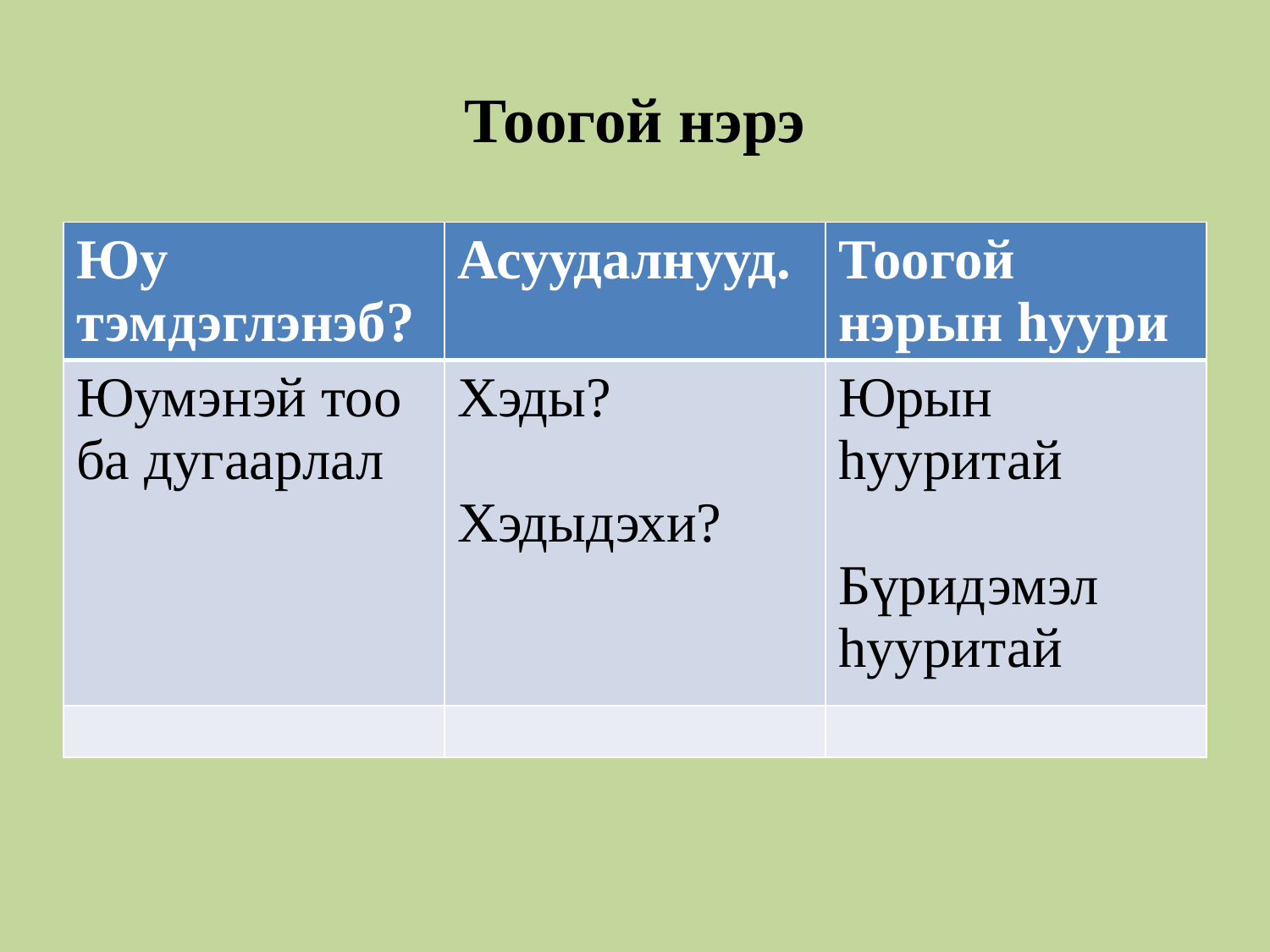

# Тоогой нэрэ
| Юу тэмдэглэнэб? | Асуудалнууд. | Тоогой нэрын һуури |
| --- | --- | --- |
| Юумэнэй тоо ба дугаарлал | Хэды? Хэдыдэхи? | Юрын һууритай Бүридэмэл һууритай |
|  |  |  |